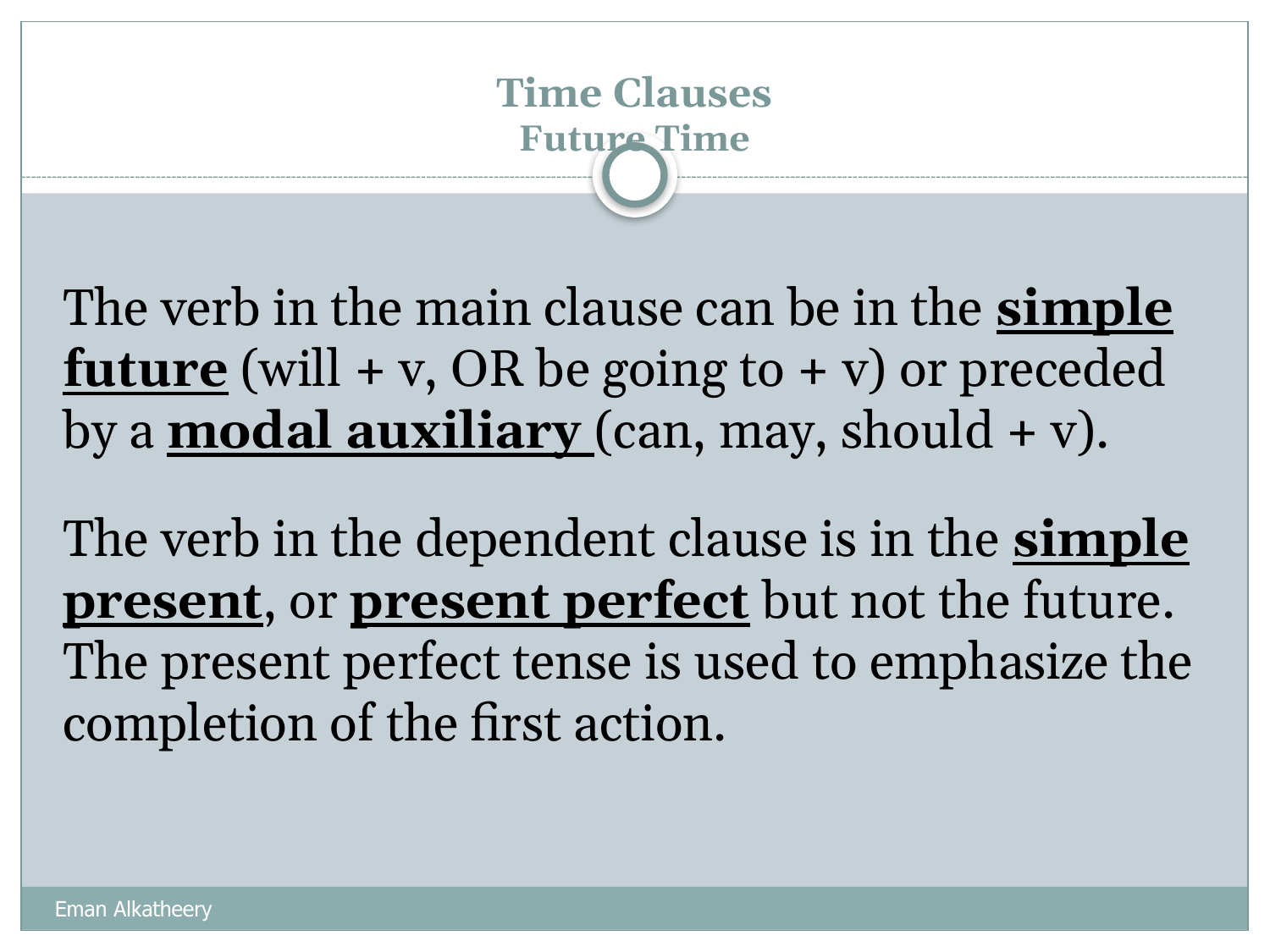

# Time Clauses Future Time
	The verb in the main clause can be in the simple future (will + v, OR be going to + v) or preceded by a modal auxiliary (can, may, should + v).

	The verb in the dependent clause is in the simple present, or present perfect but not the future. The present perfect tense is used to emphasize the completion of the first action.
Eman Alkatheery